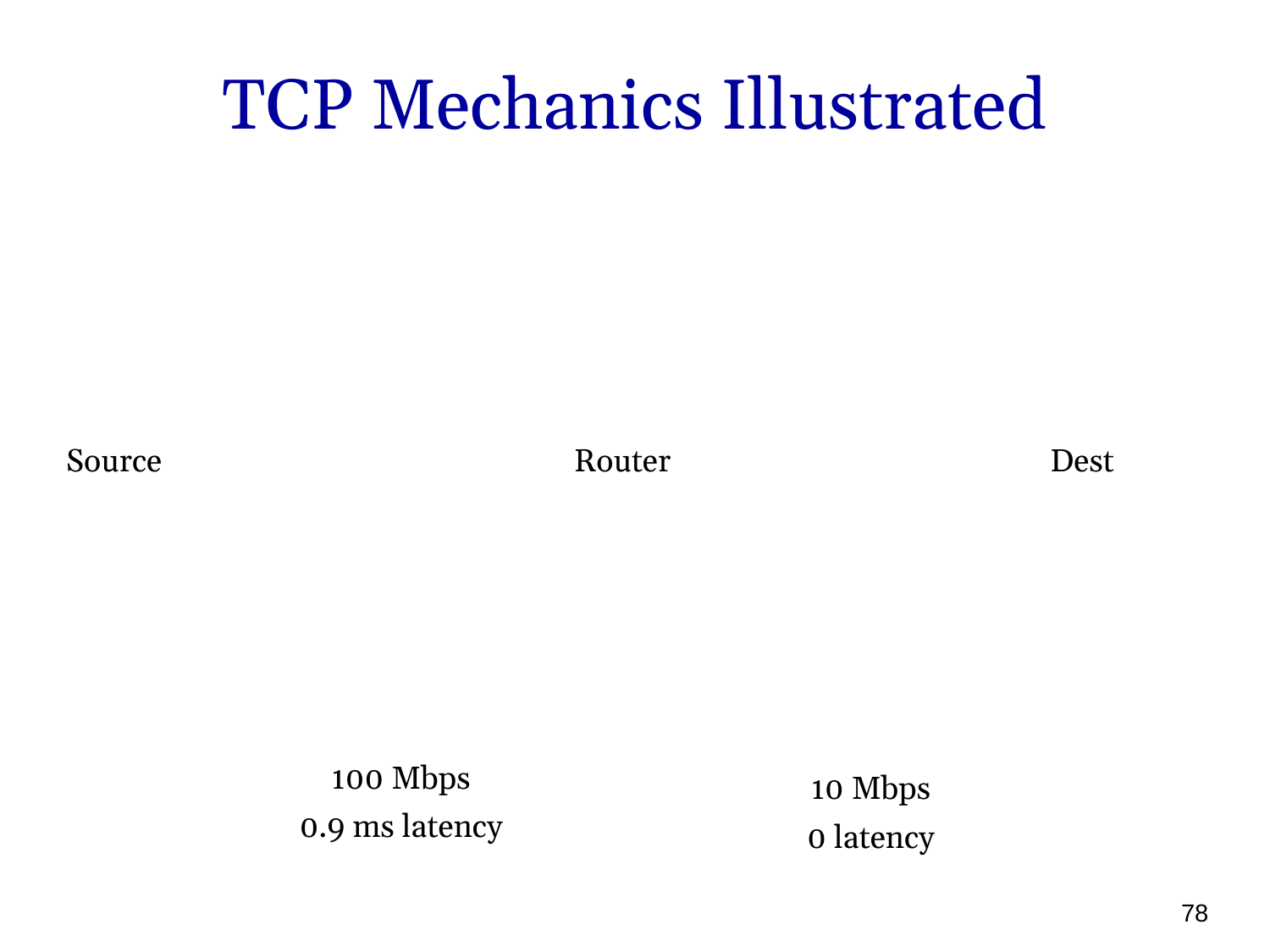

# TCP Mechanics Illustrated
Source
Router
Dest
100 Mbps
0.9 ms latency
10 Mbps
0 latency
78